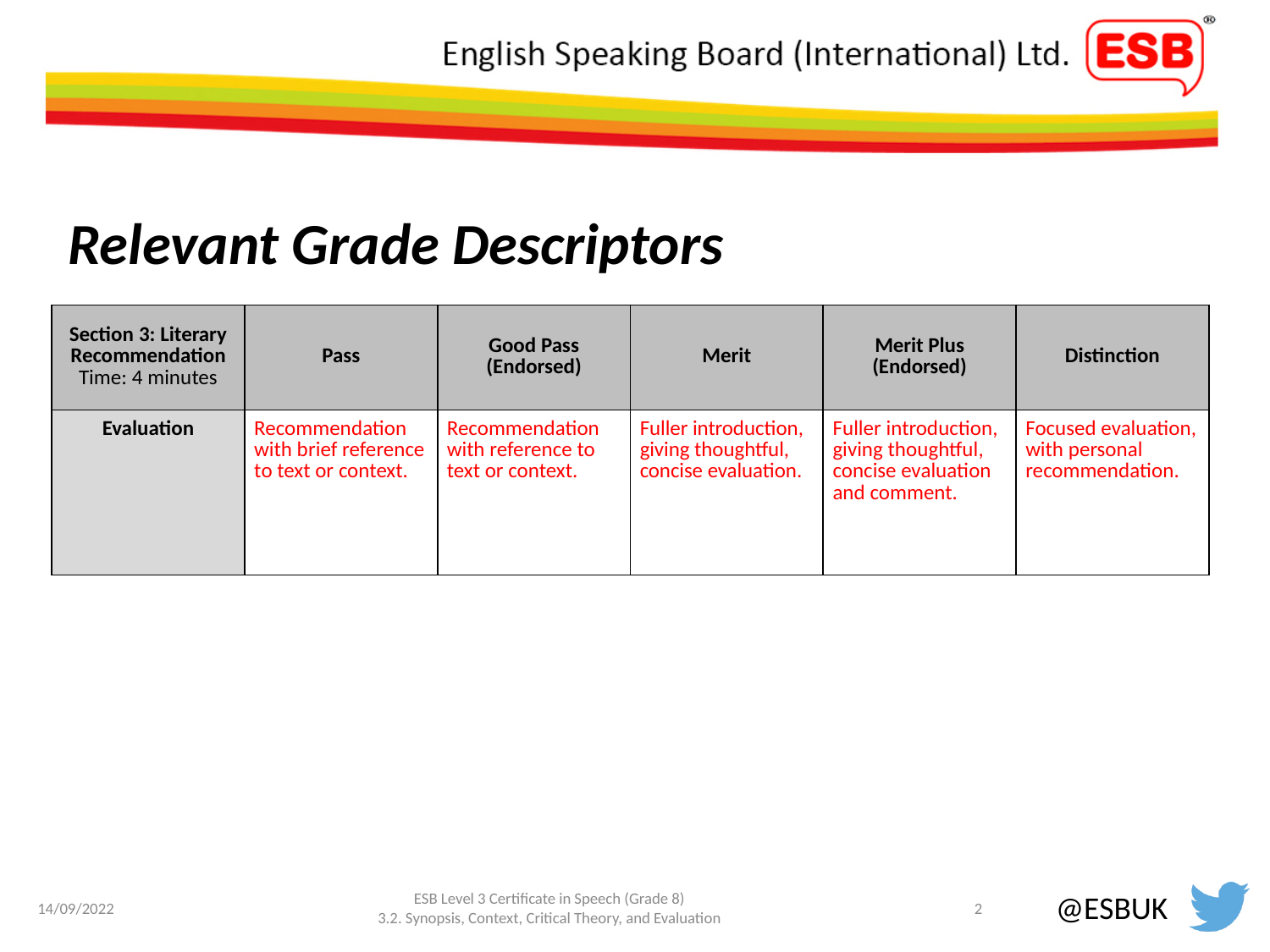

# Relevant Grade Descriptors
| Section 3: Literary Recommendation Time: 4 minutes | Pass | Good Pass (Endorsed) | Merit | Merit Plus (Endorsed) | Distinction |
| --- | --- | --- | --- | --- | --- |
| Evaluation | Recommendation with brief reference to text or context. | Recommendation with reference to text or context. | Fuller introduction, giving thoughtful, concise evaluation. | Fuller introduction, giving thoughtful, concise evaluation and comment. | Focused evaluation, with personal recommendation. |
14/09/2022
ESB Level 3 Certificate in Speech (Grade 8)
3.2. Synopsis, Context, Critical Theory, and Evaluation
2